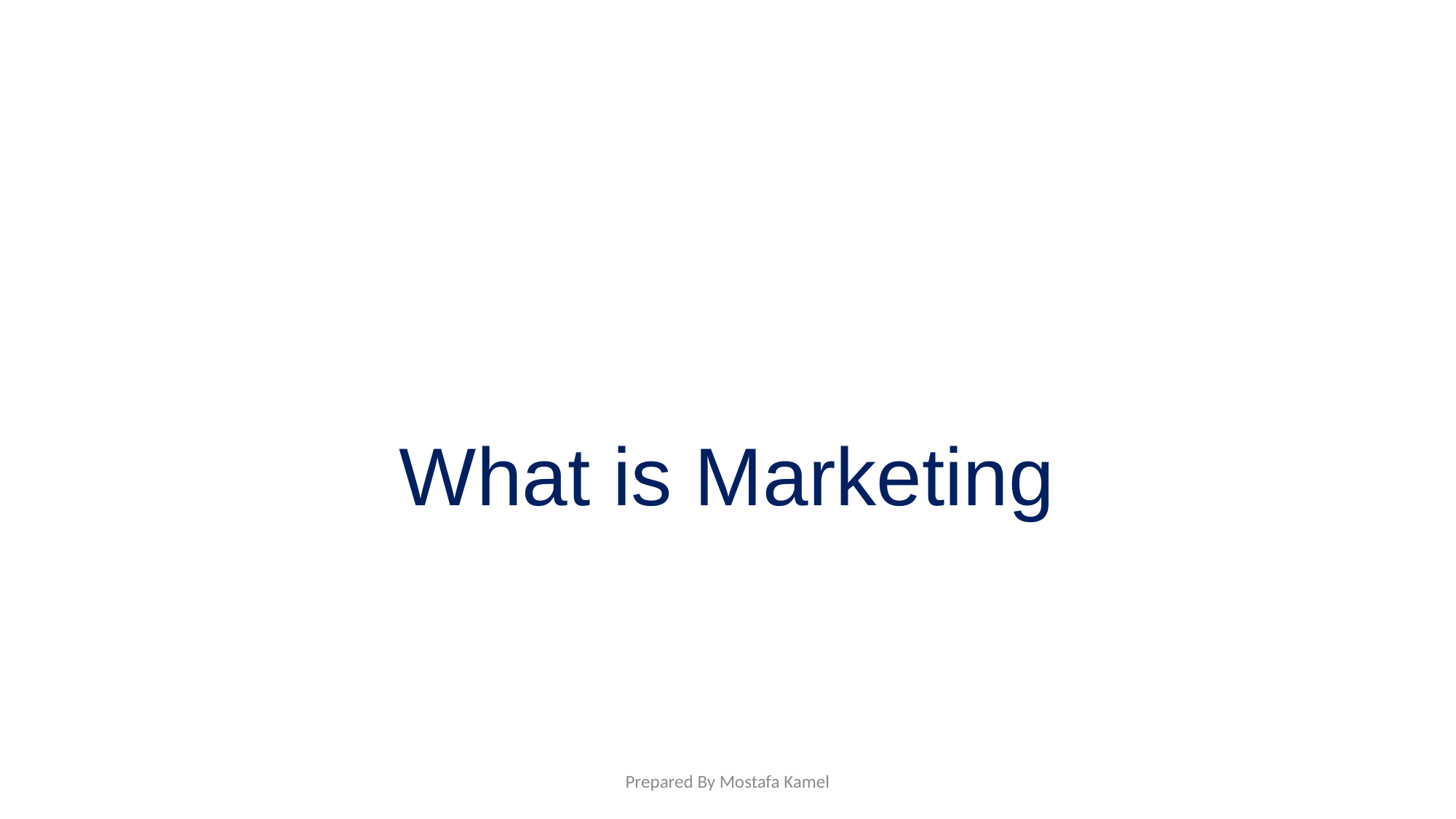

# What is Marketing
Prepared By Mostafa Kamel